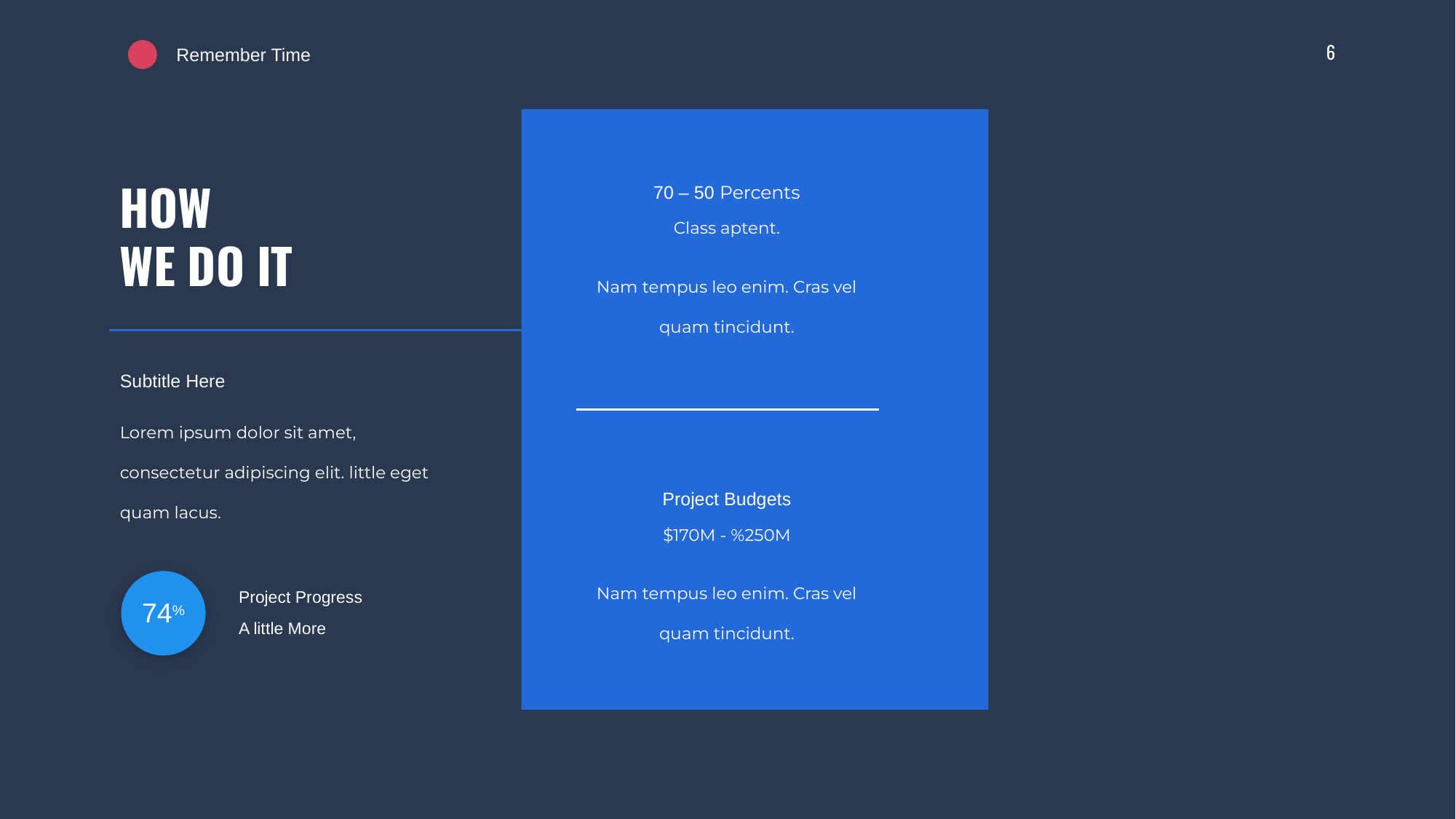

6
Remember Time

HOW
WE DO IT
70 – 50 Percents
Class aptent.
Nam tempus leo enim. Cras vel quam tincidunt.
Subtitle Here
Lorem ipsum dolor sit amet, consectetur adipiscing elit. little eget quam lacus.
Project Budgets
$170M - %250M
Nam tempus leo enim. Cras vel quam tincidunt.

Project Progress
74%
A little More